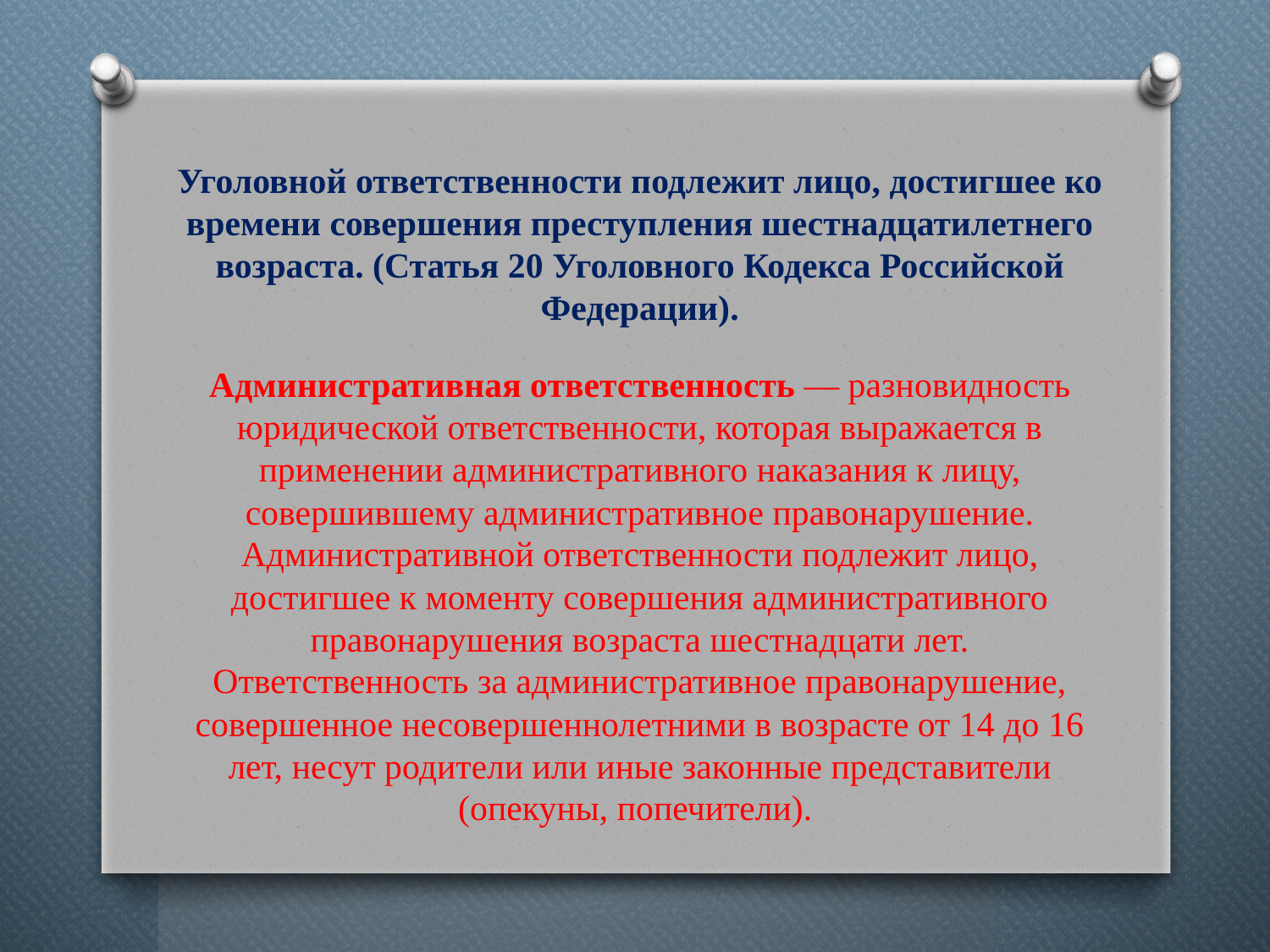

# Уголовной ответственности подлежит лицо, достигшее ко времени совершения преступления шестнадцатилетнего возраста. (Статья 20 Уголовного Кодекса Российской Федерации).

Административная ответственность — разновидность юридической ответственности, которая выражается в применении административного наказания к лицу, совершившему административное правонарушение. Административной ответственности подлежит лицо, достигшее к моменту совершения административного правонарушения возраста шестнадцати лет. Ответственность за административное правонарушение, совершенное несовершеннолетними в возрасте от 14 до 16 лет, несут родители или иные законные представители (опекуны, попечители).